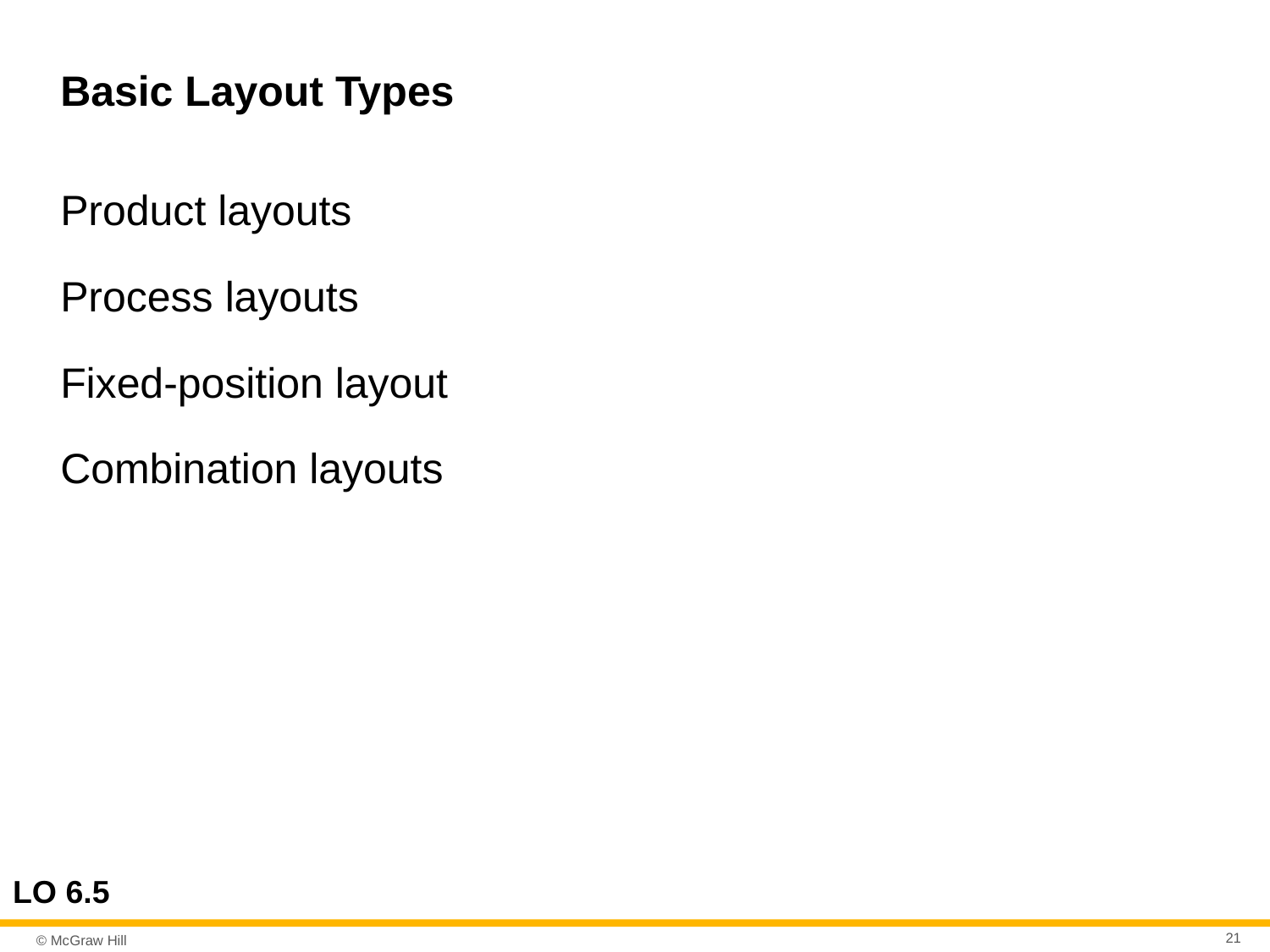

# Basic Layout Types
Product layouts
Process layouts
Fixed-position layout
Combination layouts
LO 6.5